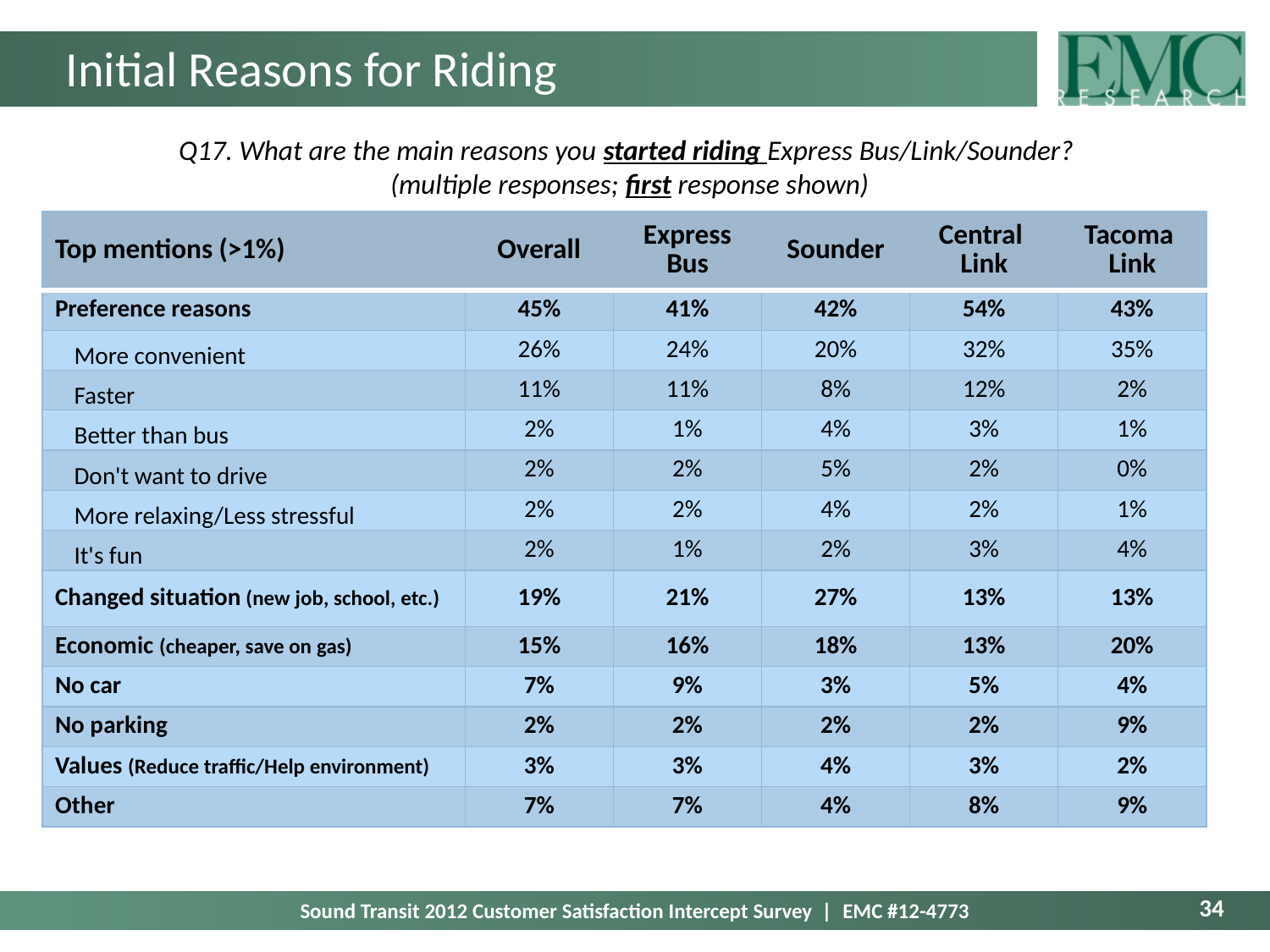

# Initial Reasons for Riding
Q17. What are the main reasons you started riding Express Bus/Link/Sounder?
(multiple responses; first response shown)
| Top mentions (>1%) | Overall | Express Bus | Sounder | Central Link | Tacoma Link |
| --- | --- | --- | --- | --- | --- |
| Preference reasons | 45% | 41% | 42% | 54% | 43% |
| More convenient | 26% | 24% | 20% | 32% | 35% |
| Faster | 11% | 11% | 8% | 12% | 2% |
| Better than bus | 2% | 1% | 4% | 3% | 1% |
| Don't want to drive | 2% | 2% | 5% | 2% | 0% |
| More relaxing/Less stressful | 2% | 2% | 4% | 2% | 1% |
| It's fun | 2% | 1% | 2% | 3% | 4% |
| Changed situation (new job, school, etc.) | 19% | 21% | 27% | 13% | 13% |
| Economic (cheaper, save on gas) | 15% | 16% | 18% | 13% | 20% |
| No car | 7% | 9% | 3% | 5% | 4% |
| No parking | 2% | 2% | 2% | 2% | 9% |
| Values (Reduce traffic/Help environment) | 3% | 3% | 4% | 3% | 2% |
| Other | 7% | 7% | 4% | 8% | 9% |